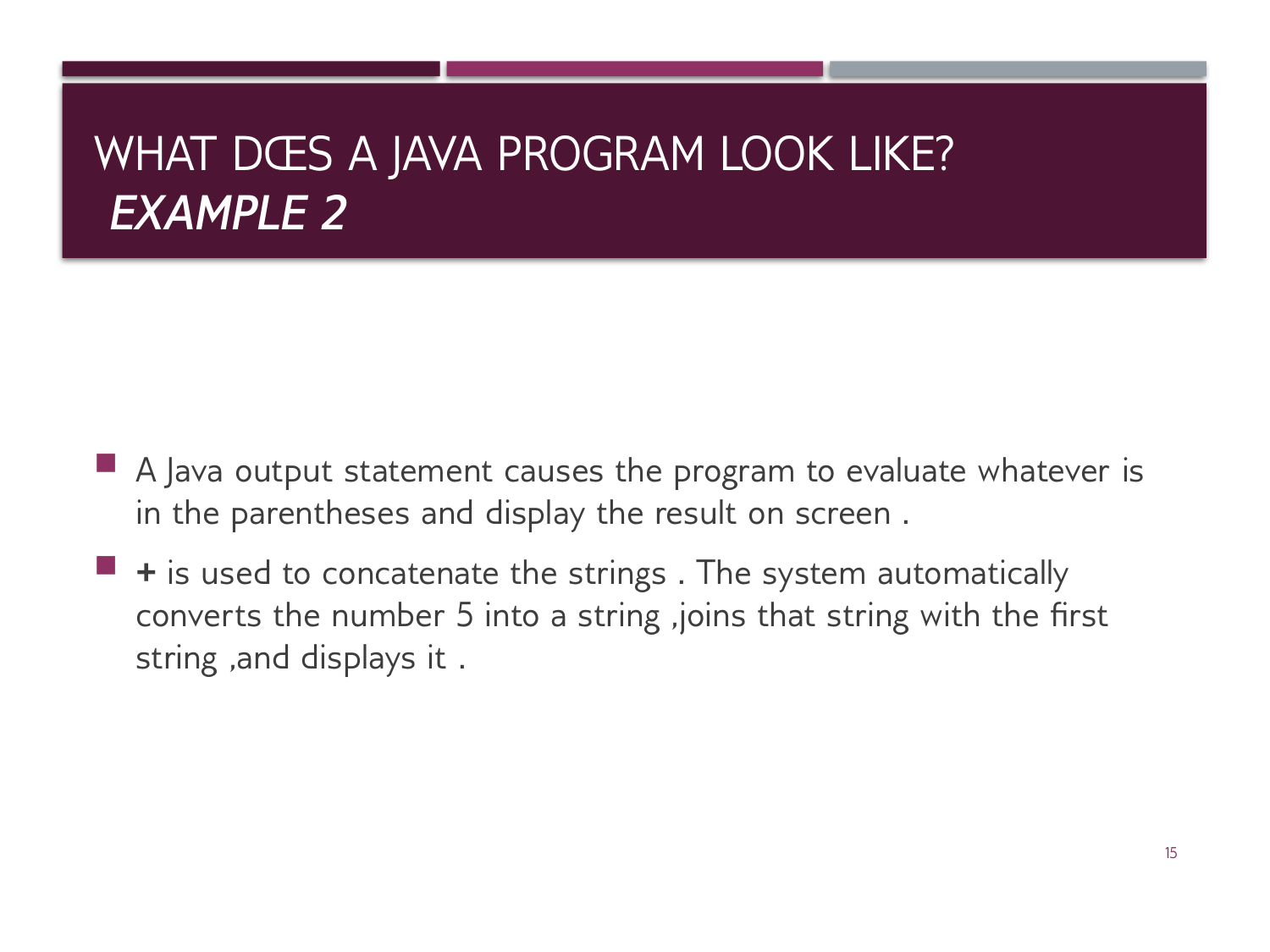

# What does a Java program look like? Example 2
A Java output statement causes the program to evaluate whatever is in the parentheses and display the result on screen .
+ is used to concatenate the strings . The system automatically converts the number 5 into a string ,joins that string with the first string ,and displays it .
15